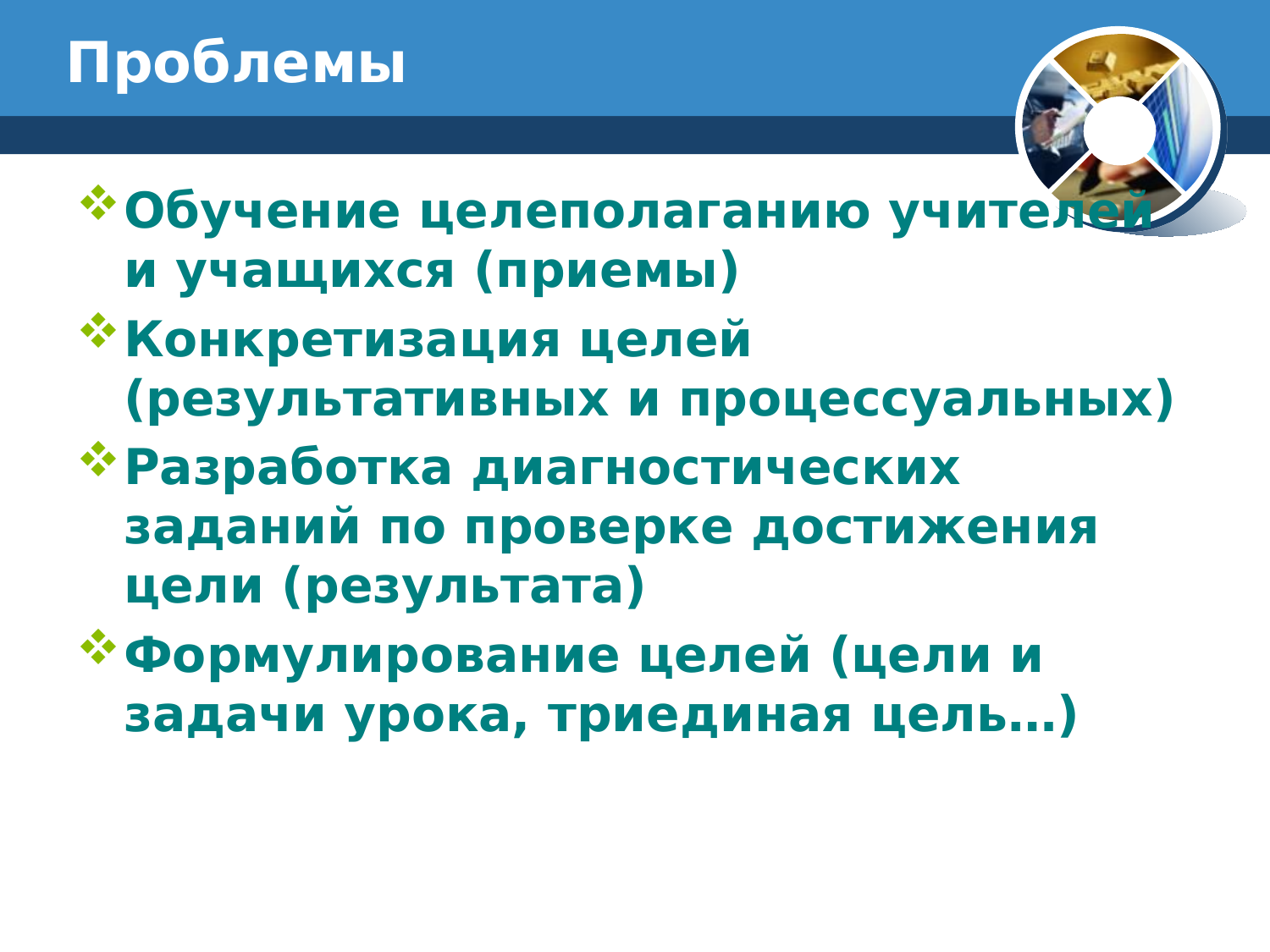

Проблемы
Обучение целеполаганию учителей и учащихся (приемы)
Конкретизация целей (результативных и процессуальных)
Разработка диагностических заданий по проверке достижения цели (результата)
Формулирование целей (цели и задачи урока, триединая цель…)